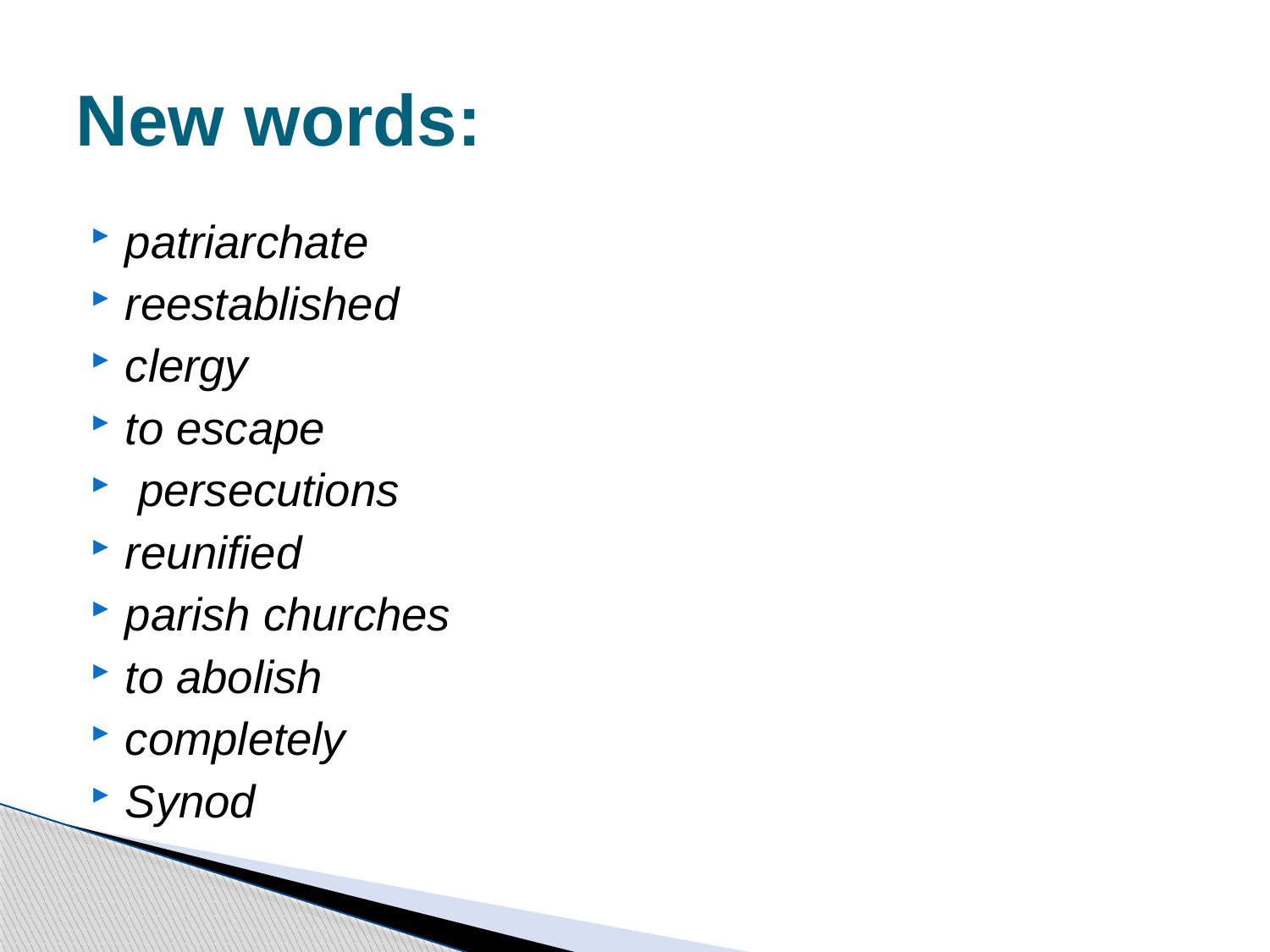

# New words:
patriarchate
reestablished
clergy
to escape
 persecutions
reunified
parish churches
to abolish
completely
Synod